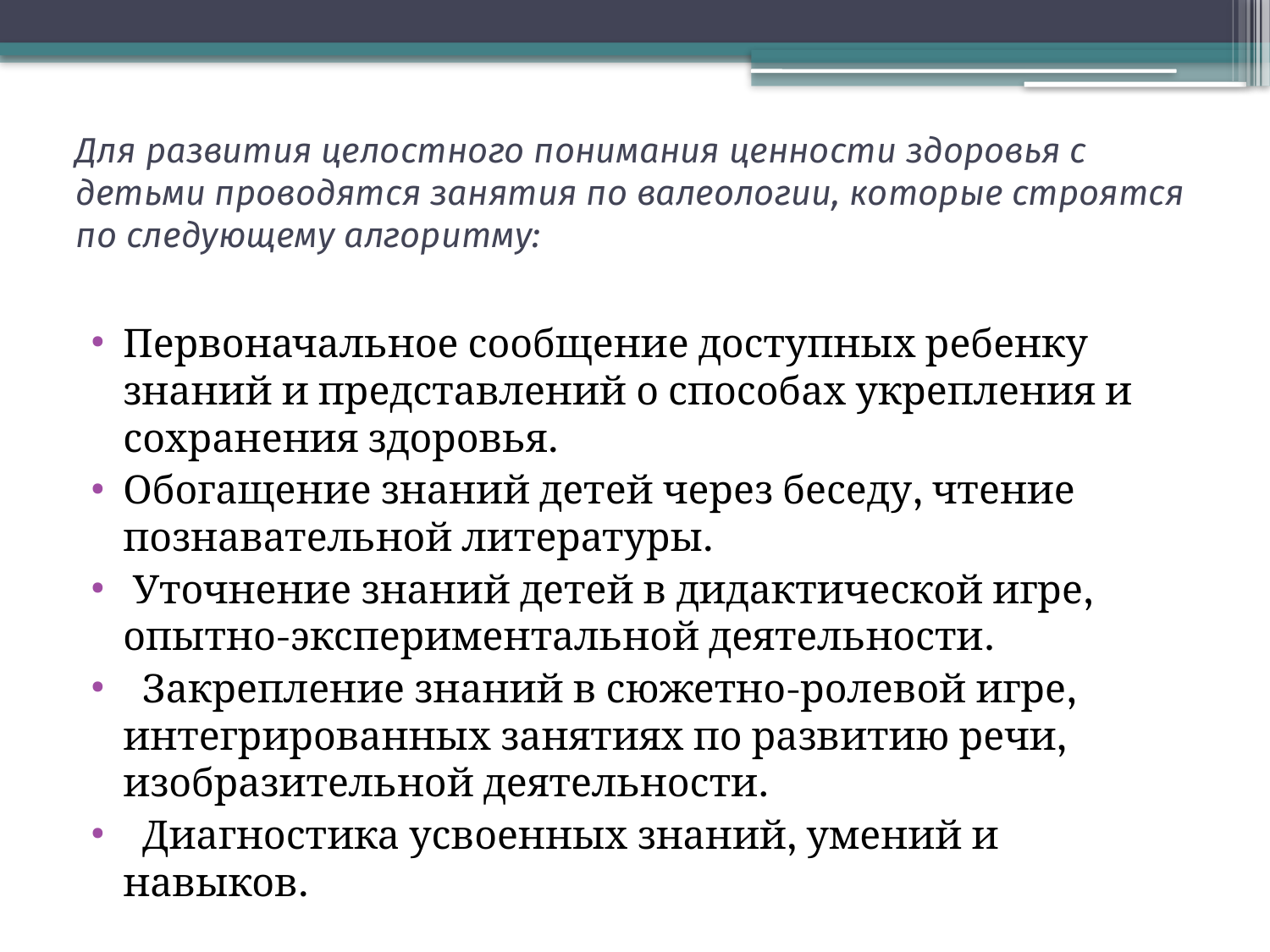

# Для развития целостного понимания ценности здоровья с детьми проводятся занятия по валеологии, которые строятся по следующему алгоритму:
Первоначальное сообщение доступных ребенку знаний и представлений о способах укрепления и сохранения здоровья.
Обогащение знаний детей через беседу, чтение познавательной литературы.
 Уточнение знаний детей в дидактической игре, опытно-экспериментальной деятельности.
  Закрепление знаний в сюжетно-ролевой игре, интегрированных занятиях по развитию речи, изобразительной деятельности.
  Диагностика усвоенных знаний, умений и навыков.